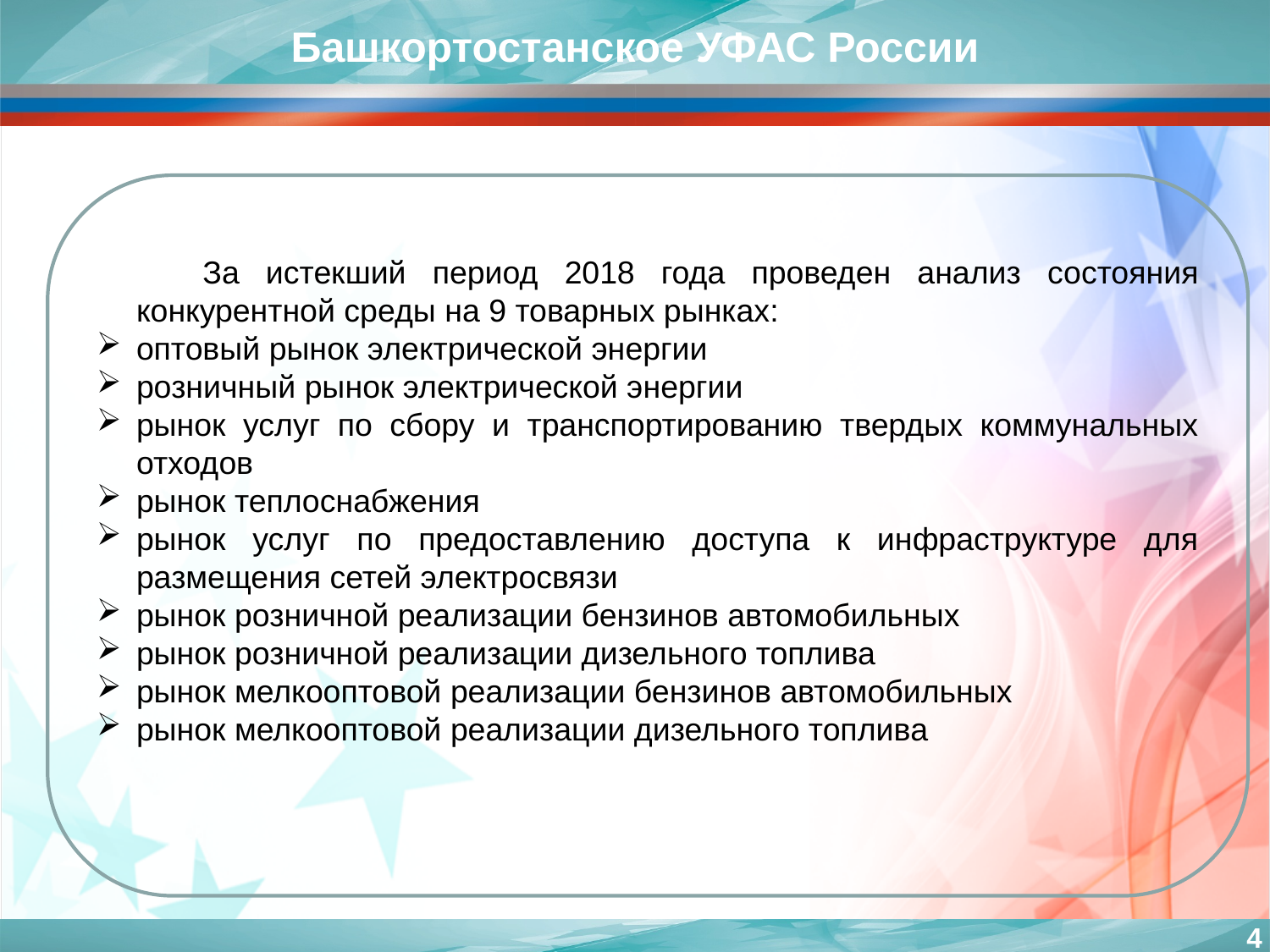

Башкортостанское УФАС России
    За истекший период 2018 года проведен анализ состояния конкурентной среды на 9 товарных рынках:
оптовый рынок электрической энергии
розничный рынок электрической энергии
рынок услуг по сбору и транспортированию твердых коммунальных отходов
рынок теплоснабжения
рынок услуг по предоставлению доступа к инфраструктуре для размещения сетей электросвязи
рынок розничной реализации бензинов автомобильных
рынок розничной реализации дизельного топлива
рынок мелкооптовой реализации бензинов автомобильных
рынок мелкооптовой реализации дизельного топлива

4